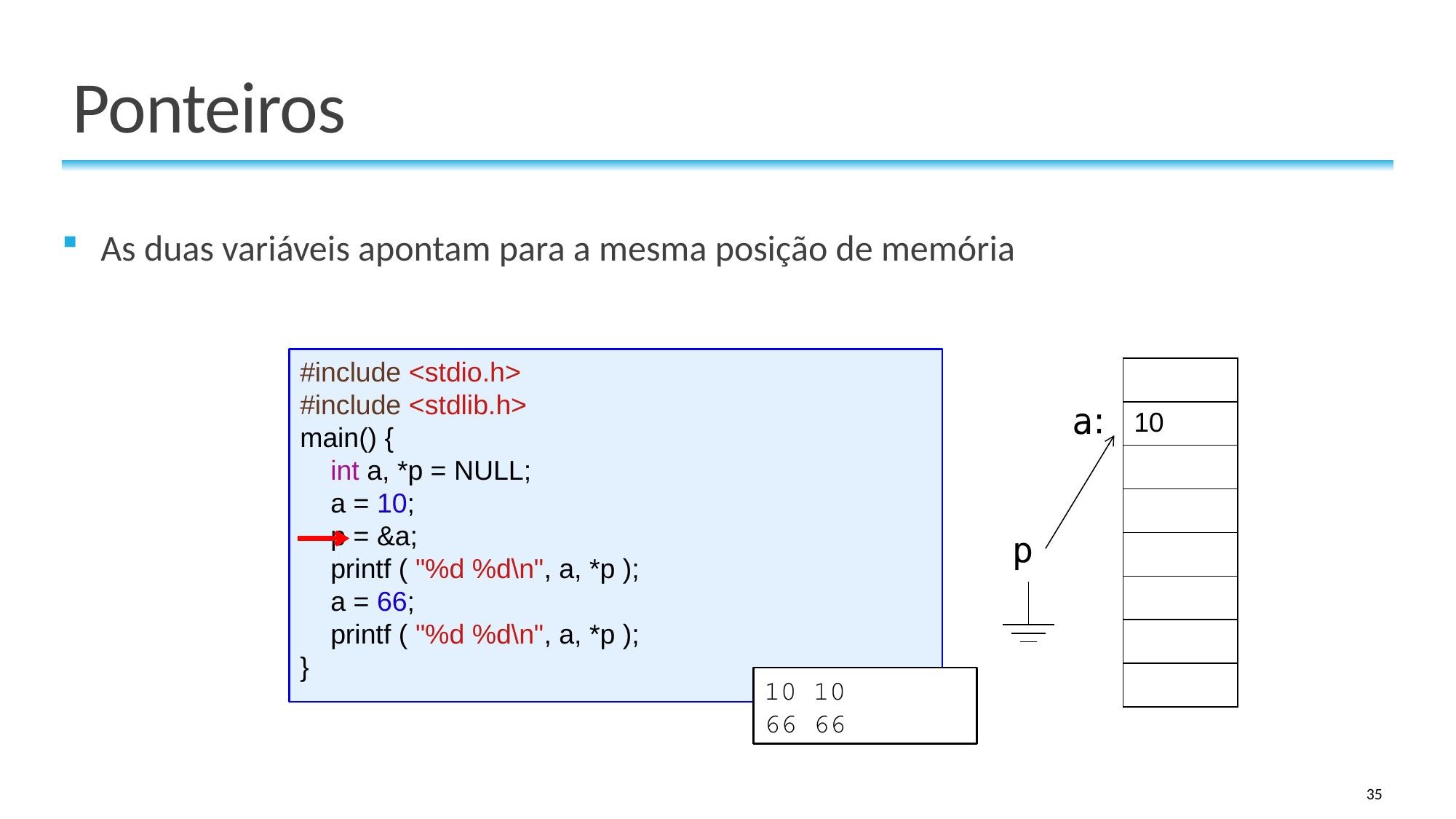

# Ponteiros
As duas variáveis apontam para a mesma posição de memória
#include <stdio.h>
#include <stdlib.h>
main() {
    int a, *p = NULL;
    a = 10;
    p = &a;
    printf ( "%d %d\n", a, *p );
    a = 66;
    printf ( "%d %d\n", a, *p );
}

|  |
| --- |
| 10 |
|  |
|  |
|  |
|  |
|  |
|  |
a:
p
10 10
66 66
35